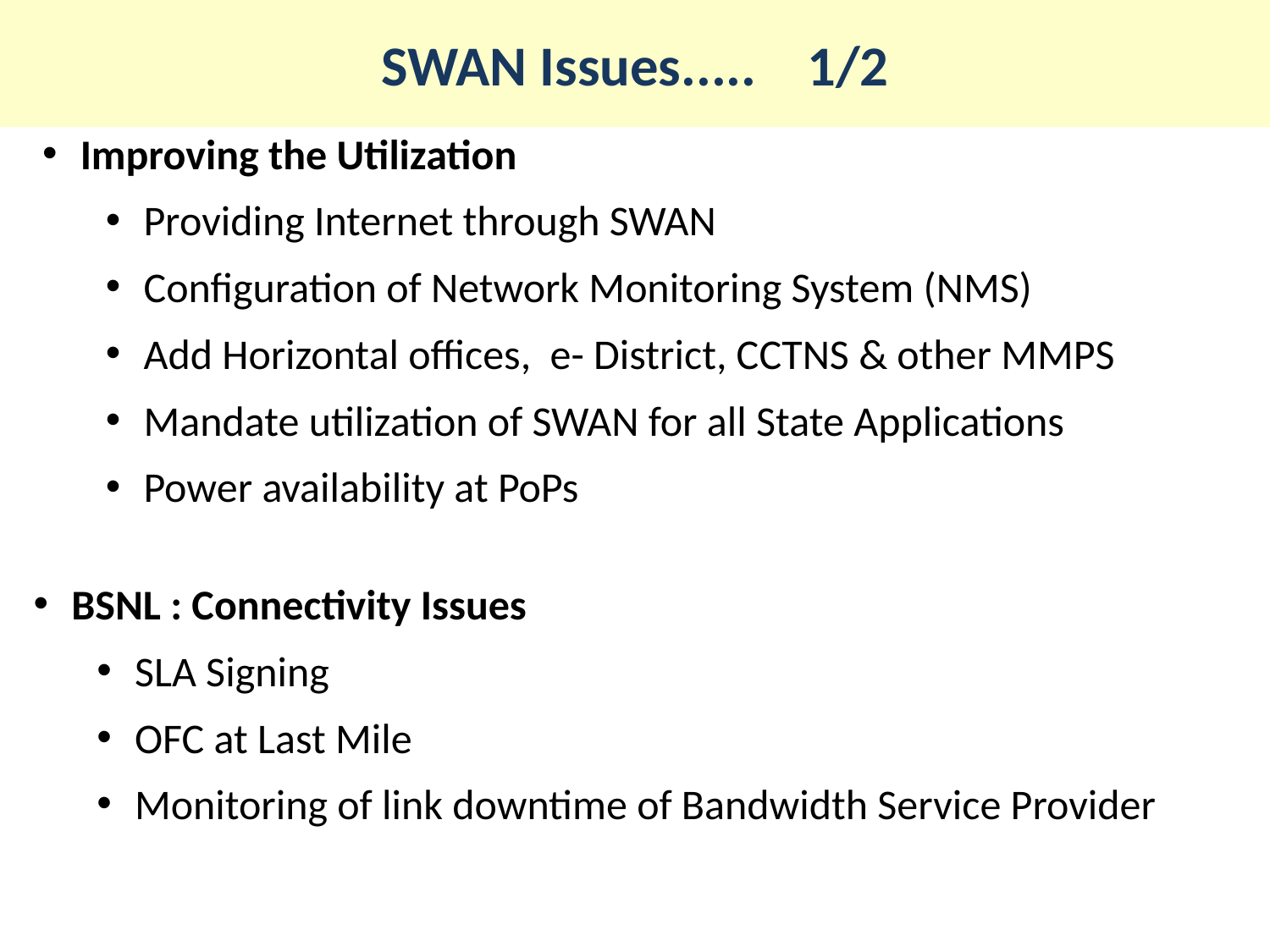

SWAN Issues.....    1/2
Improving the Utilization
Providing Internet through SWAN
Configuration of Network Monitoring System (NMS)
Add Horizontal offices,  e- District, CCTNS & other MMPS
Mandate utilization of SWAN for all State Applications
Power availability at PoPs
BSNL : Connectivity Issues
SLA Signing
OFC at Last Mile
Monitoring of link downtime of Bandwidth Service Provider